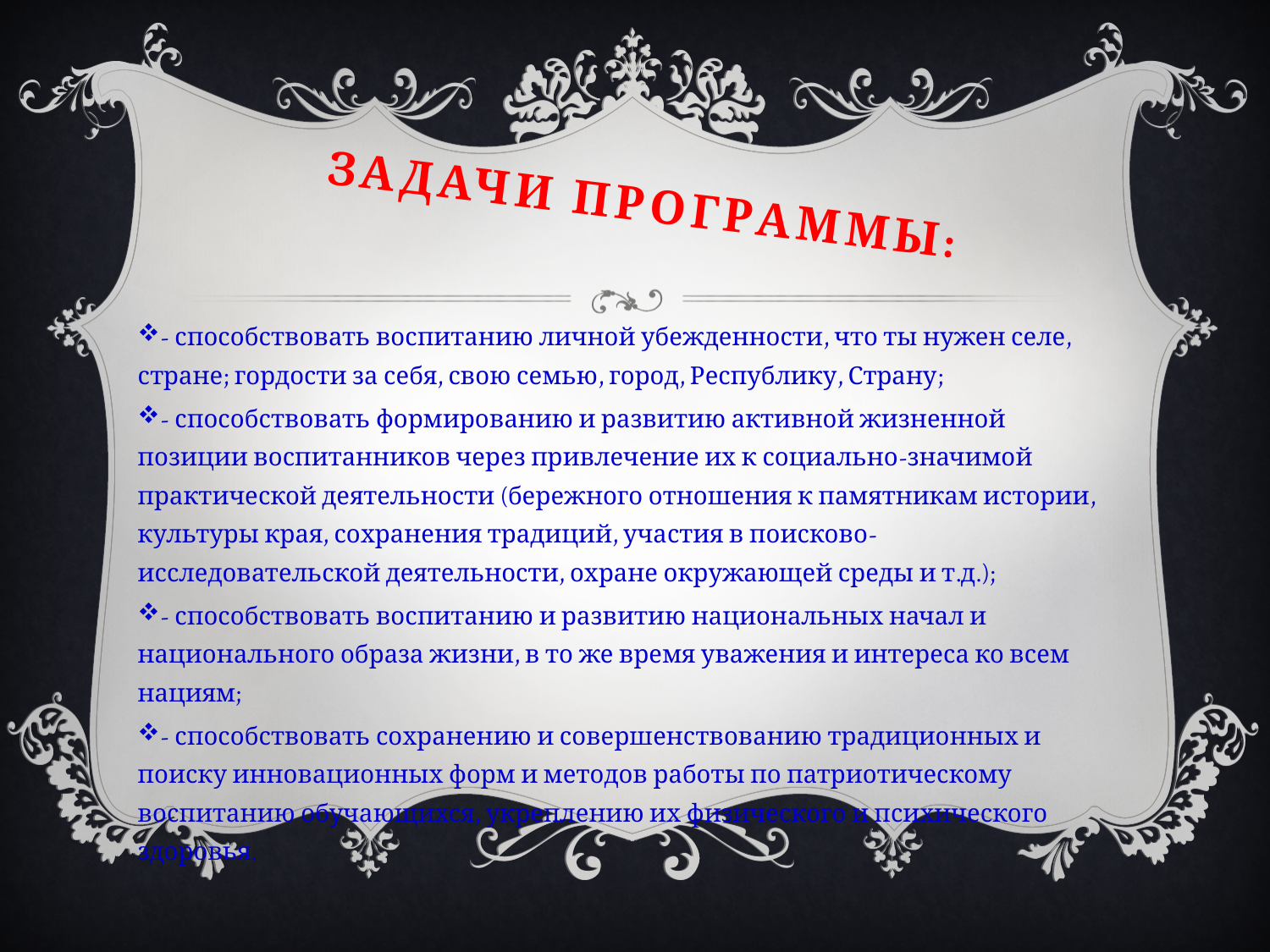

# ЗАДАЧИ ПРОГРАММЫ:
- способствовать воспитанию личной убежденности, что ты нужен селе, стране; гордости за себя, свою семью, город, Республику, Страну;
- способствовать формированию и развитию активной жизненной позиции воспитанников через привлечение их к социально-значимой практической деятельности (бережного отношения к памятникам истории, культуры края, сохранения традиций, участия в поисково-исследовательской деятельности, охране окружающей среды и т.д.);
- способствовать воспитанию и развитию национальных начал и национального образа жизни, в то же время уважения и интереса ко всем нациям;
- способствовать сохранению и совершенствованию традиционных и поиску инновационных форм и методов работы по патриотическому воспитанию обучающихся, укреплению их физического и психического здоровья.